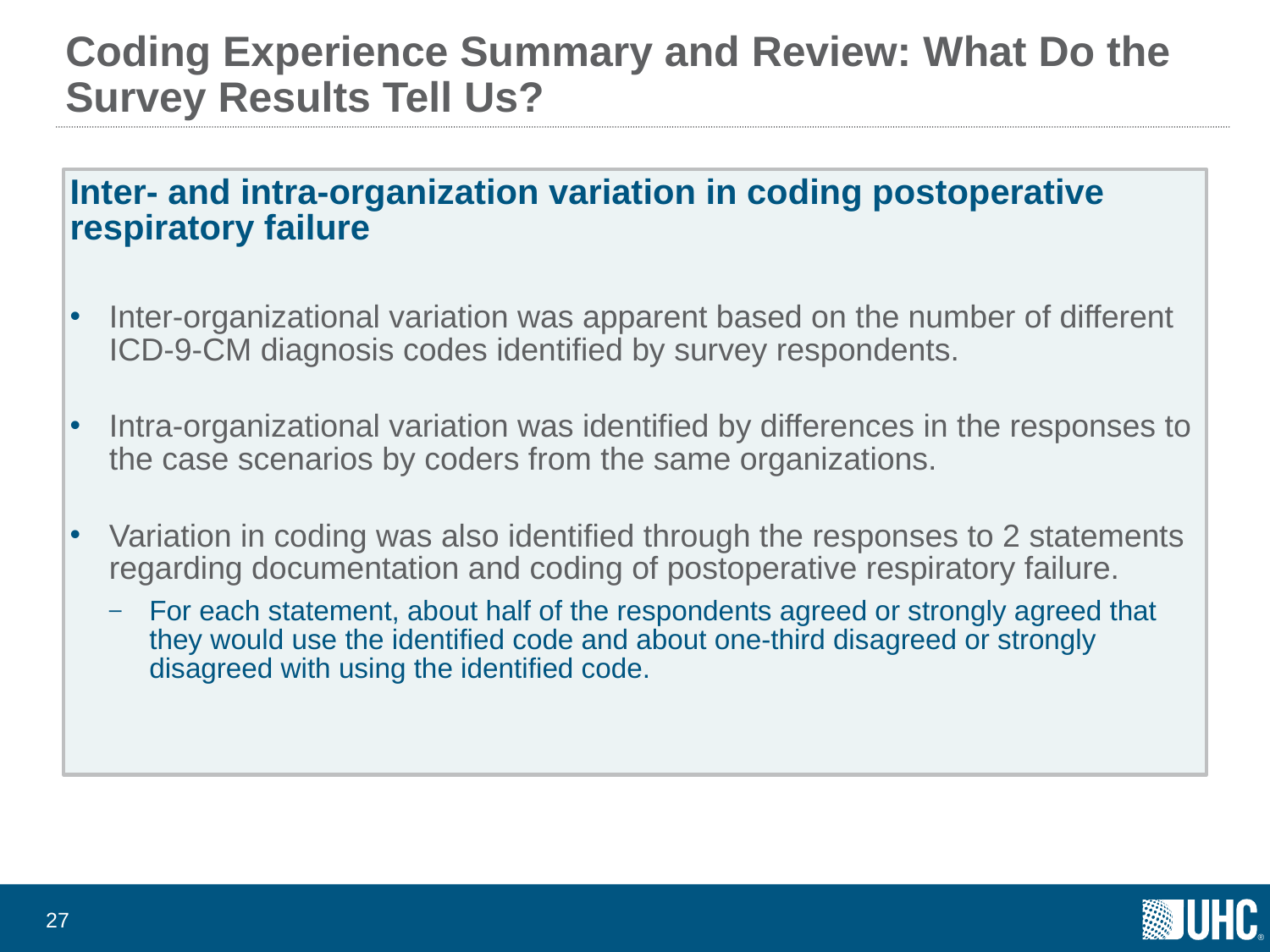

# Coding Experience Summary and Review: What Do the Survey Results Tell Us?
Inter- and intra-organization variation in coding postoperative respiratory failure
Inter-organizational variation was apparent based on the number of different ICD-9-CM diagnosis codes identified by survey respondents.
Intra-organizational variation was identified by differences in the responses to the case scenarios by coders from the same organizations.
Variation in coding was also identified through the responses to 2 statements regarding documentation and coding of postoperative respiratory failure.
For each statement, about half of the respondents agreed or strongly agreed that they would use the identified code and about one-third disagreed or strongly disagreed with using the identified code.

27